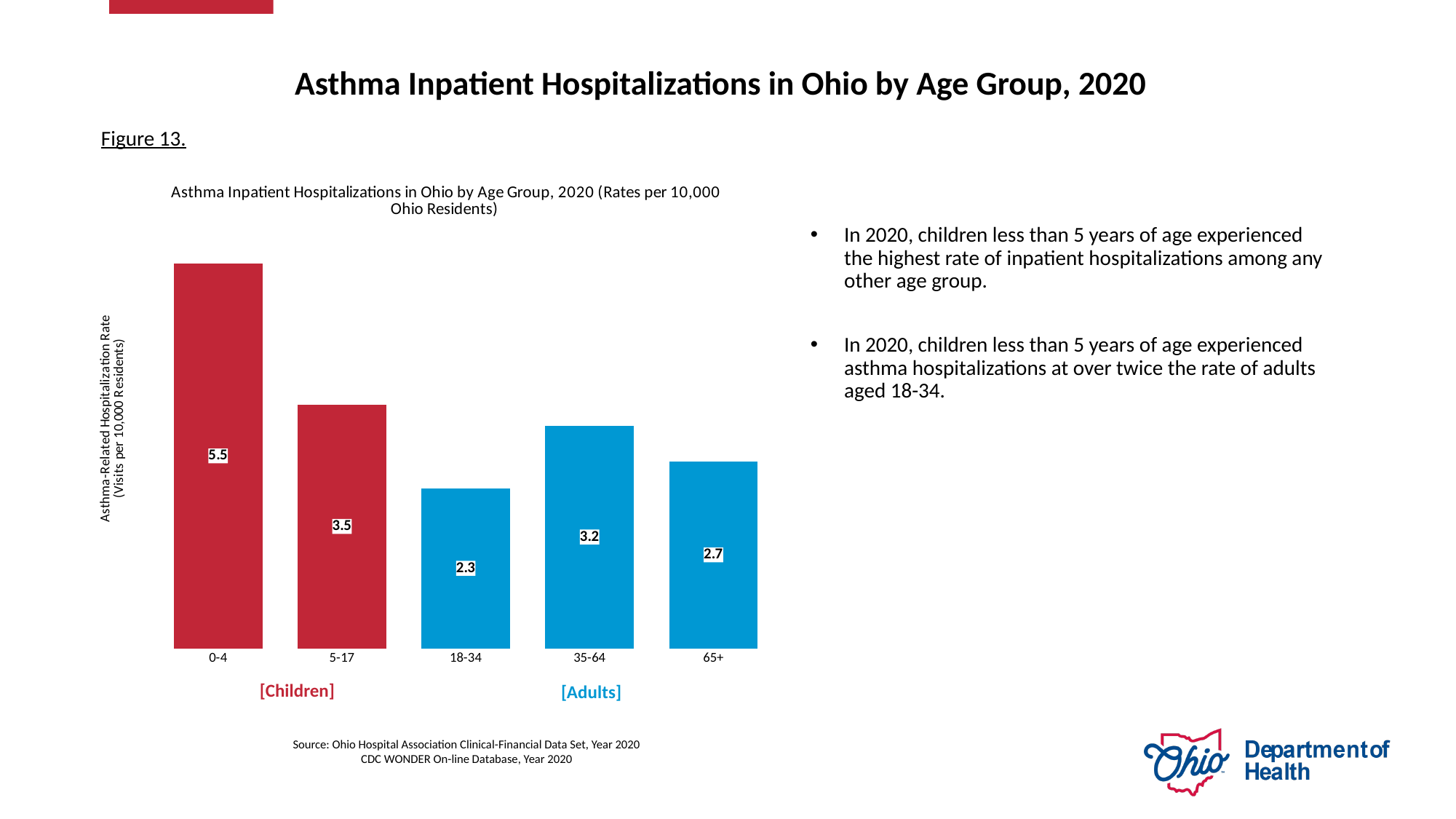

# Asthma Inpatient Hospitalizations in Ohio by Age Group, 2020
Figure 13.

### Chart: Asthma Inpatient Hospitalizations in Ohio by Age Group, 2020 (Rates per 10,000 Ohio Residents)

| Category | Inpatient Hospitalization Rate |
|---|---|
| 0-4 | 5.47 |
| 5-17 | 3.46 |
| 18-34 | 2.27 |
| 35-64 | 3.16 |
| 65+ | 2.65 |
In 2020, children less than 5 years of age experienced the highest rate of inpatient hospitalizations among any other age group.

In 2020, children less than 5 years of age experienced asthma hospitalizations at over twice the rate of adults aged 18-34.

[Children]
[Adults]
Source: Ohio Hospital Association Clinical-Financial Data Set, Year 2020
CDC WONDER On-line Database, Year 2020